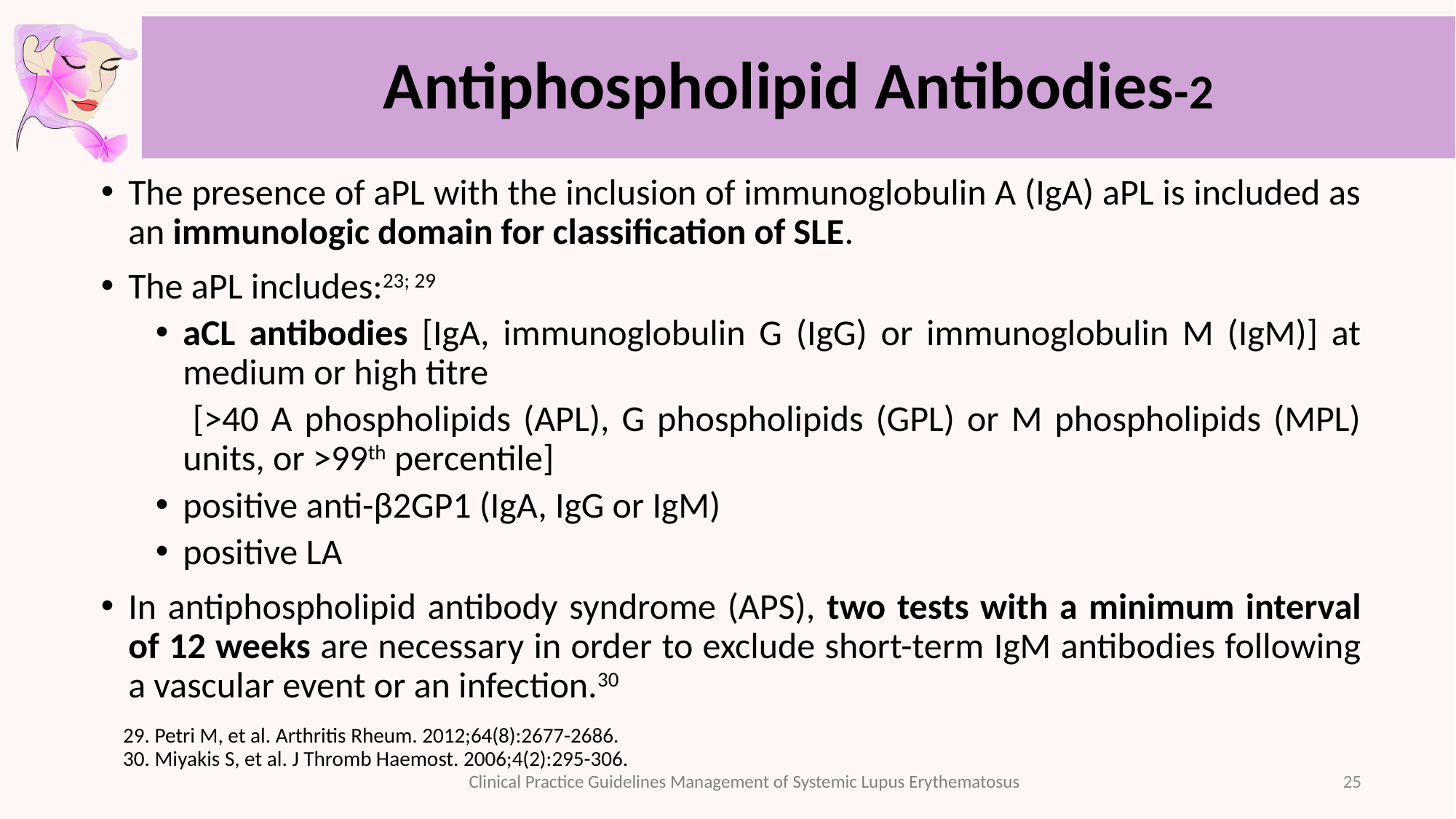

# Antiphospholipid Antibodies-2
The presence of aPL with the inclusion of immunoglobulin A (IgA) aPL is included as an immunologic domain for classification of SLE.
The aPL includes:23; 29
aCL antibodies [IgA, immunoglobulin G (IgG) or immunoglobulin M (IgM)] at medium or high titre
   [>40 A phospholipids (APL), G phospholipids (GPL) or M phospholipids (MPL) units, or >99th percentile]
positive anti-β2GP1 (IgA, IgG or IgM)
positive LA
In antiphospholipid antibody syndrome (APS), two tests with a minimum interval of 12 weeks are necessary in order to exclude short-term IgM antibodies following a vascular event or an infection.30

29. Petri M, et al. Arthritis Rheum. 2012;64(8):2677-2686.
30. Miyakis S, et al. J Thromb Haemost. 2006;4(2):295-306.
25